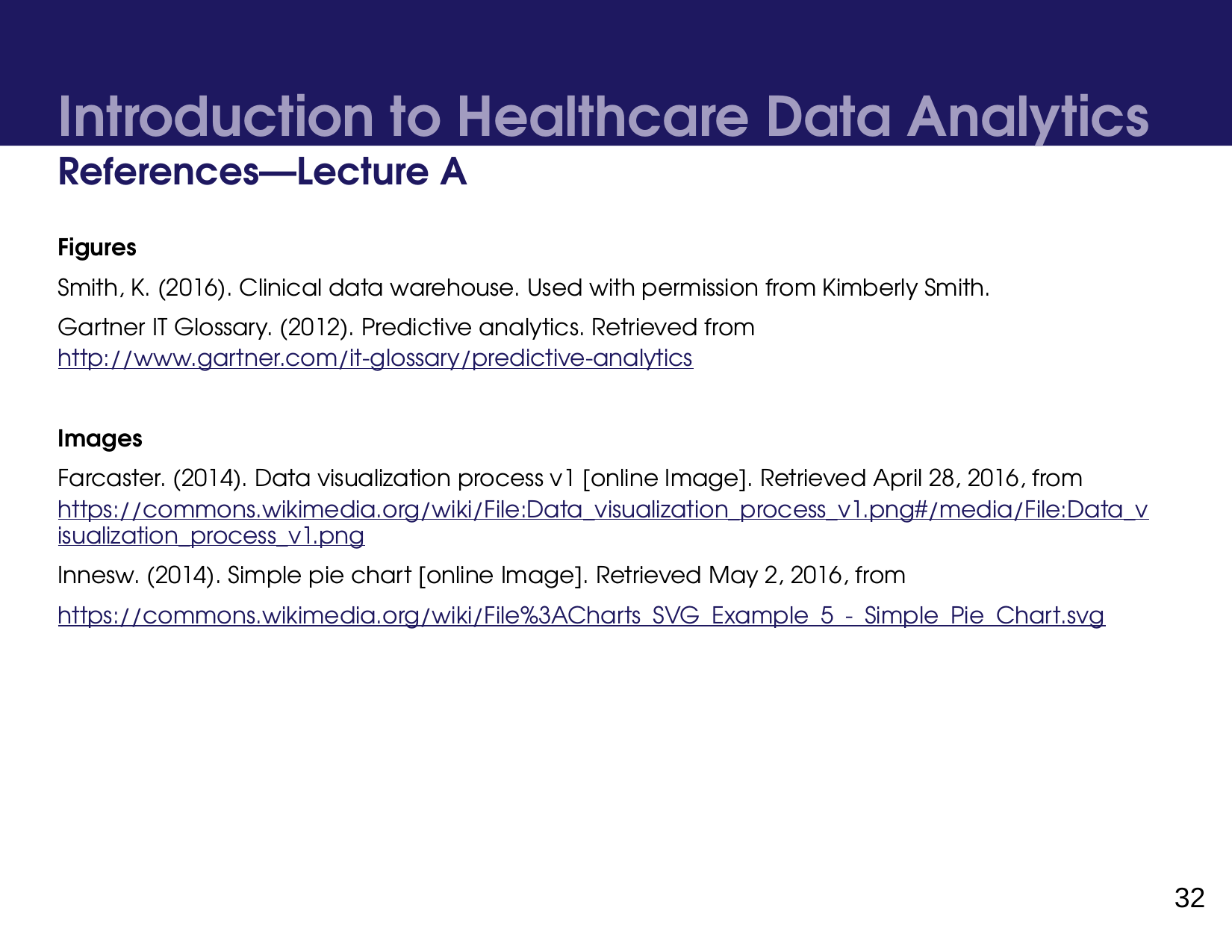

# Introduction to Healthcare Data Analytics References—Lecture A
Figures
Smith, K. (2016). Clinical data warehouse. Used with permission from Kimberly Smith.
Gartner IT Glossary. (2012). Predictive analytics. Retrieved from http://www.gartner.com/it-glossary/predictive-analytics

Images
Farcaster. (2014). Data visualization process v1 [online Image]. Retrieved April 28, 2016, from https://commons.wikimedia.org/wiki/File:Data_visualization_process_v1.png#/media/File:Data_visualization_process_v1.png
Innesw. (2014). Simple pie chart [online Image]. Retrieved May 2, 2016, from
https://commons.wikimedia.org/wiki/File%3ACharts_SVG_Example_5_-_Simple_Pie_Chart.svg

32